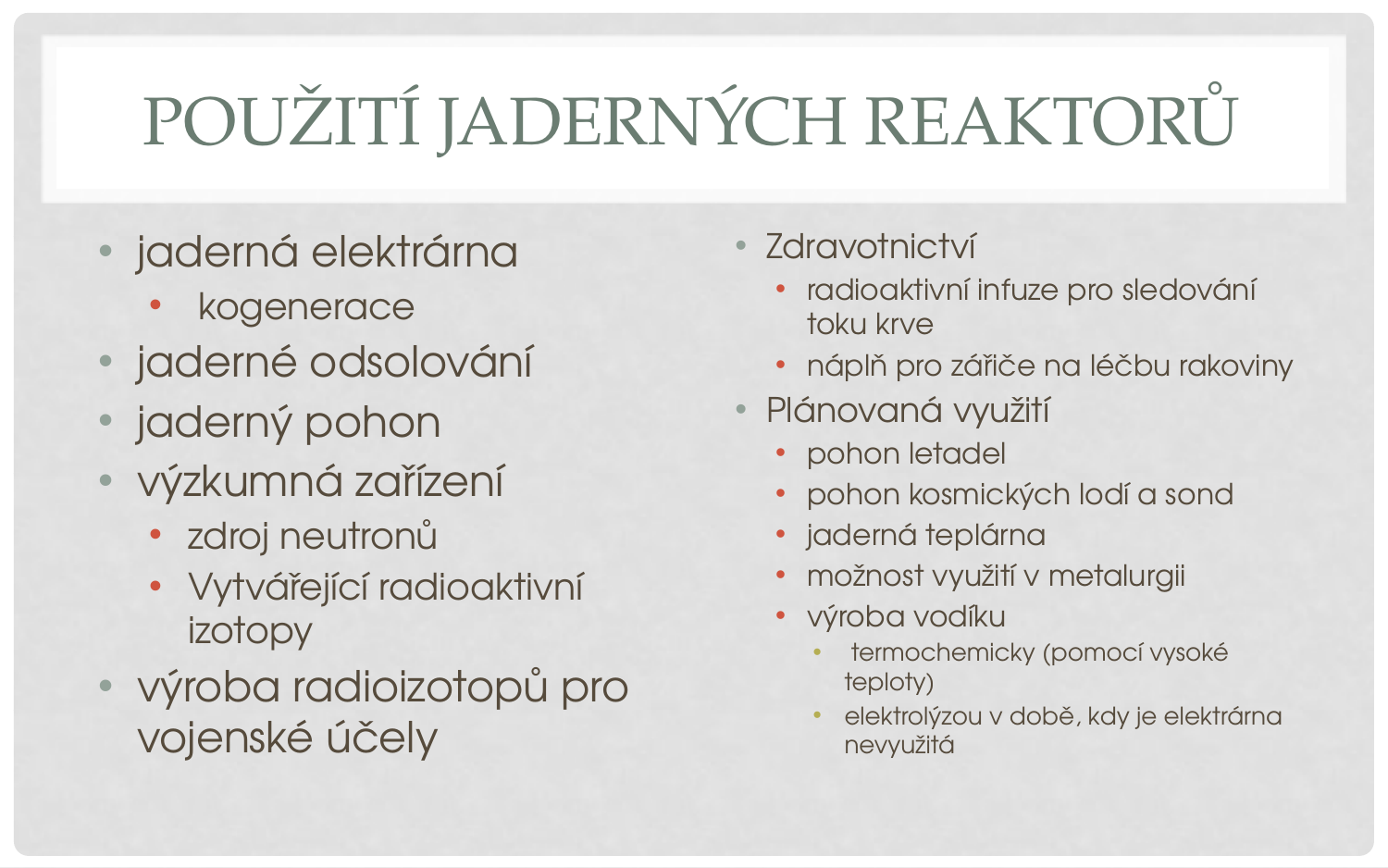

# Použití jaderných reaktorů
jaderná elektrárna
 kogenerace
jaderné odsolování
jaderný pohon
výzkumná zařízení
zdroj neutronů
Vytvářející radioaktivní izotopy
výroba radioizotopů pro vojenské účely

Zdravotnictví
radioaktivní infuze pro sledování toku krve
náplň pro zářiče na léčbu rakoviny
Plánovaná využití
pohon letadel
pohon kosmických lodí a sond
jaderná teplárna
možnost využití v metalurgii
výroba vodíku
 termochemicky (pomocí vysoké teploty)
elektrolýzou v době, kdy je elektrárna nevyužitá